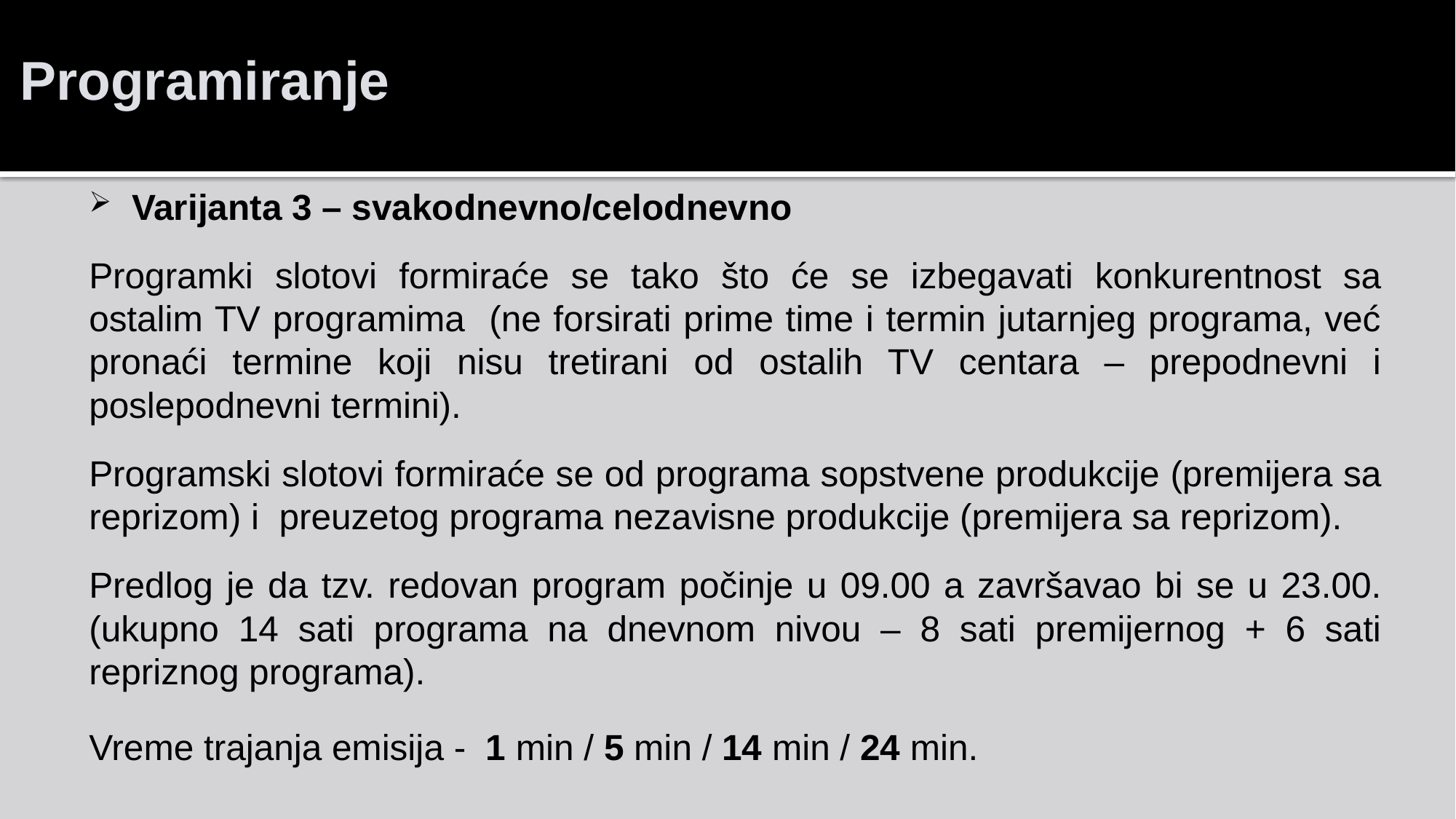

Programiranje
Varijanta 3 – svakodnevno/celodnevno

Programki slotovi formiraće se tako što će se izbegavati konkurentnost sa ostalim TV programima  (ne forsirati prime time i termin jutarnjeg programa, već pronaći termine koji nisu tretirani od ostalih TV centara – prepodnevni i poslepodnevni termini).

Programski slotovi formiraće se od programa sopstvene produkcije (premijera sa reprizom) i  preuzetog programa nezavisne produkcije (premijera sa reprizom).

Predlog je da tzv. redovan program počinje u 09.00 a završavao bi se u 23.00. (ukupno 14 sati programa na dnevnom nivou – 8 sati premijernog + 6 sati repriznog programa).

Vreme trajanja emisija -  1 min / 5 min / 14 min / 24 min.